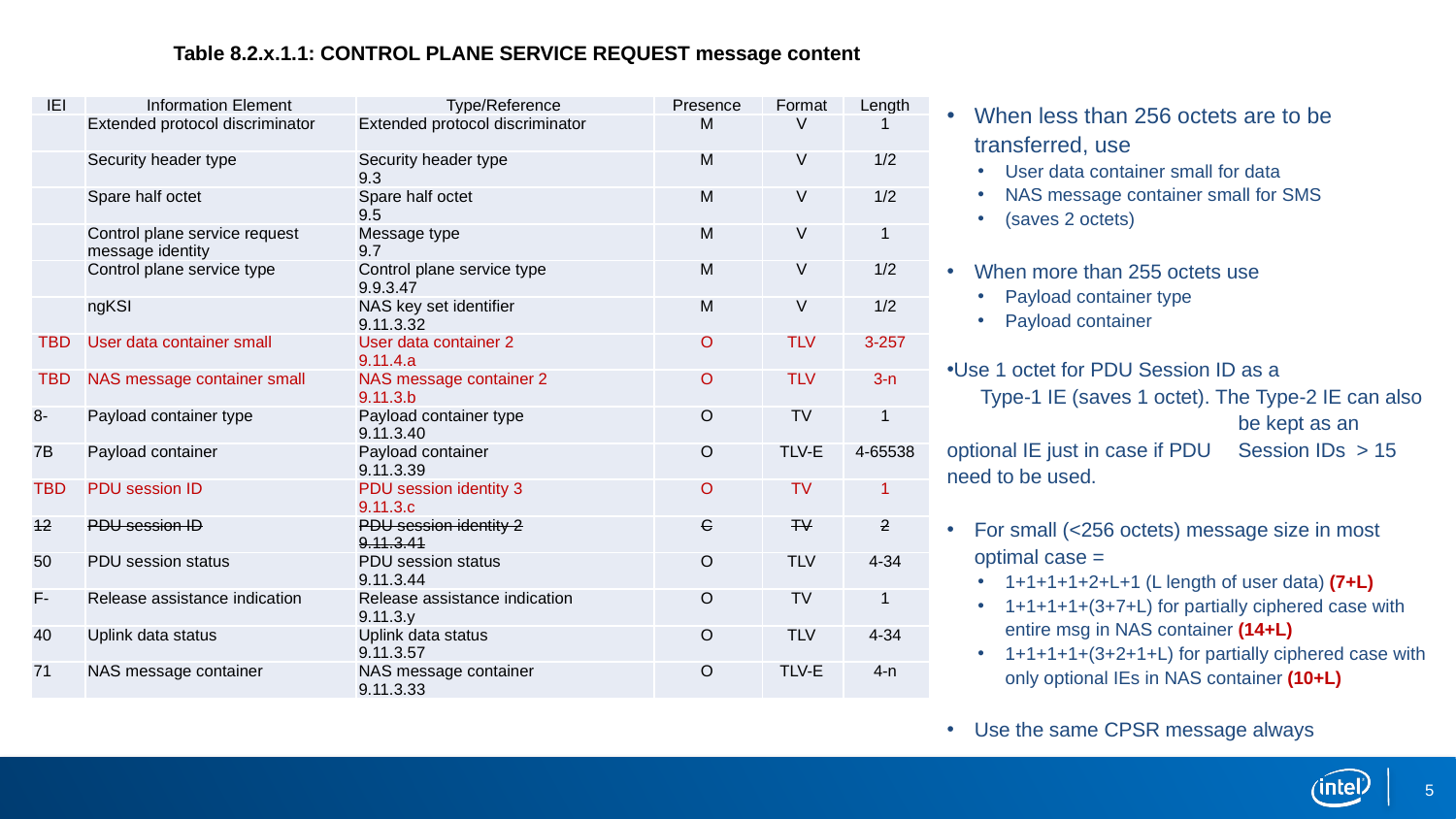

Table 8.2.x.1.1: CONTROL PLANE SERVICE REQUEST message content

When less than 256 octets are to be transferred, use
User data container small for data
NAS message container small for SMS
(saves 2 octets)

When more than 255 octets use
Payload container type
Payload container

Use 1 octet for PDU Session ID as a
      Type-1 IE (saves 1 octet). The Type-2 IE can also                               	be kept as an optional IE just in case if PDU 	Session IDs  > 15 need to be used.

For small (<256 octets) message size in most optimal case =
1+1+1+1+2+L+1 (L length of user data) (7+L)
1+1+1+1+(3+7+L) for partially ciphered case with entire msg in NAS container (14+L)
1+1+1+1+(3+2+1+L) for partially ciphered case with only optional IEs in NAS container (10+L)

Use the same CPSR message always

| IEI | Information Element | Type/Reference | Presence | Format | Length |
| --- | --- | --- | --- | --- | --- |
|  | Extended protocol discriminator | Extended protocol discriminator | M | V | 1 |
|  | Security header type | Security header type 9.3 | M | V | 1/2 |
|  | Spare half octet | Spare half octet 9.5 | M | V | 1/2 |
|  | Control plane service request message identity | Message type 9.7 | M | V | 1 |
|  | Control plane service type | Control plane service type 9.9.3.47 | M | V | 1/2 |
|  | ngKSI | NAS key set identifier 9.11.3.32 | M | V | 1/2 |
| TBD | User data container small | User data container 2 9.11.4.a | O | TLV | 3-257 |
| TBD | NAS message container small | NAS message container 2 9.11.3.b | O | TLV | 3-n |
| 8- | Payload container type | Payload container type 9.11.3.40 | O | TV | 1 |
| 7B | Payload container | Payload container 9.11.3.39 | O | TLV-E | 4-65538 |
| TBD | PDU session ID | PDU session identity 3 9.11.3.c | O | TV | 1 |
| 12 | PDU session ID | PDU session identity 2 9.11.3.41 | C | TV | 2 |
| 50 | PDU session status | PDU session status 9.11.3.44 | O | TLV | 4-34 |
| F- | Release assistance indication | Release assistance indication 9.11.3.y | O | TV | 1 |
| 40 | Uplink data status | Uplink data status 9.11.3.57 | O | TLV | 4-34 |
| 71 | NAS message container | NAS message container 9.11.3.33 | O | TLV-E | 4-n |
5